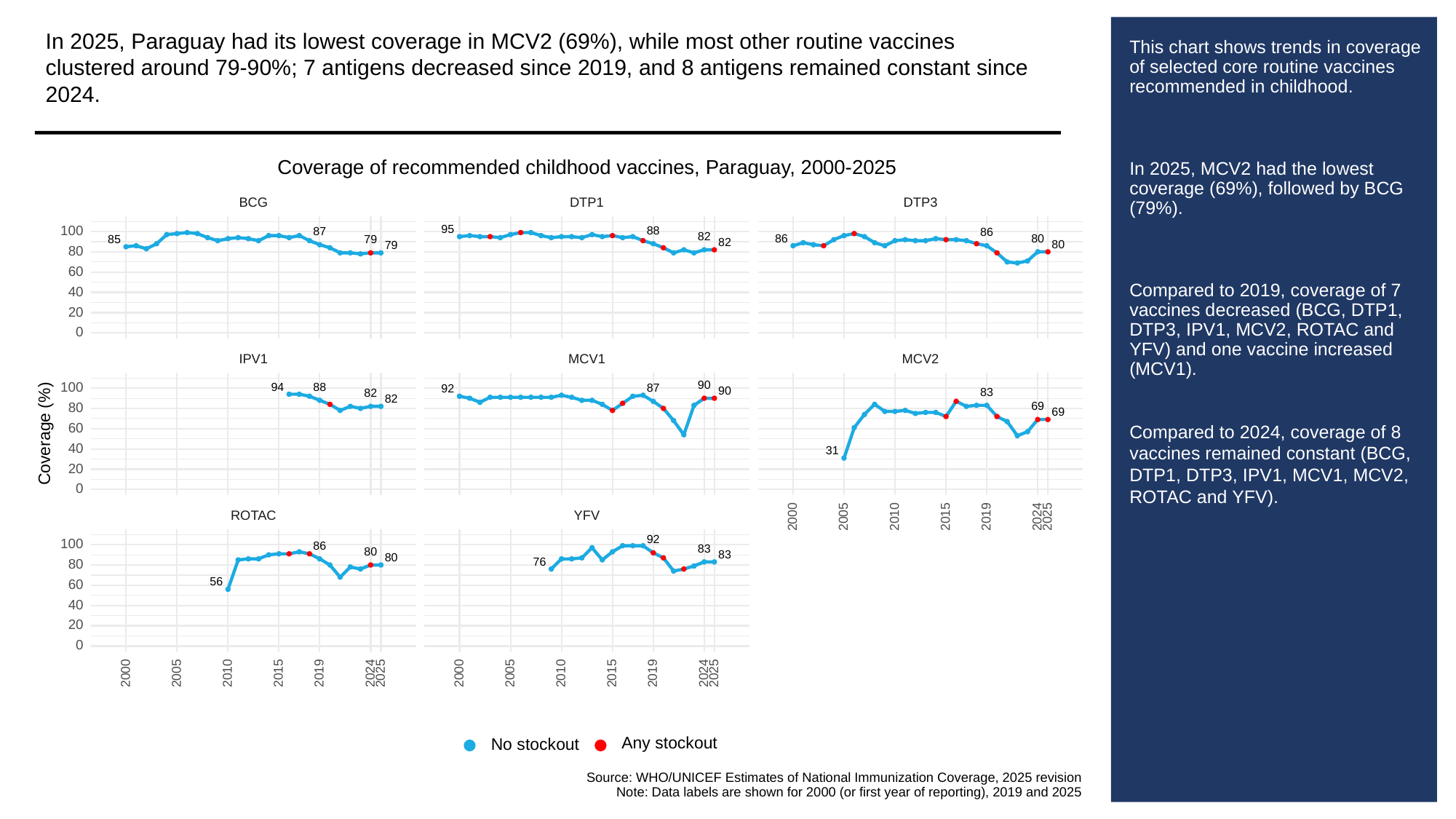

In 2025, Paraguay had its lowest coverage in MCV2 (69%), while most other routine vaccines clustered around 79-90%; 7 antigens decreased since 2019, and 8 antigens remained constant since 2024.
# This chart shows trends in coverage of selected core routine vaccines recommended in childhood.

In 2025, MCV2 had the lowest coverage (69%), followed by BCG (79%).

Compared to 2019, coverage of 7 vaccines decreased (BCG, DTP1, DTP3, IPV1, MCV2, ROTAC and YFV) and one vaccine increased (MCV1).

Compared to 2024, coverage of 8 vaccines remained constant (BCG, DTP1, DTP3, IPV1, MCV1, MCV2, ROTAC and YFV).

Coverage of recommended childhood vaccines, Paraguay, 2000-2025
BCG
DTP3
DTP1

95
100
88
87
86

82

86
80

85
79

82

80

79

80

60

40

20

0

MCV1
MCV2
IPV1

90
100
94
88
87
92
90

83
82

82

69

80

69

60

Coverage (%)

40
31

20

0

ROTAC
YFV
2000
2005
2010
2015
2019
2024
2025

92
100
86

83

80

83

80

76

80

56
60

40

20

0

2000
2005
2010
2015
2019
2024
2025
2000
2005
2010
2015
2019
2024
2025
Any stockout
No stockout

Source: WHO/UNICEF Estimates of National Immunization Coverage, 2025 revision
Note: Data labels are shown for 2000 (or first year of reporting), 2019 and 2025